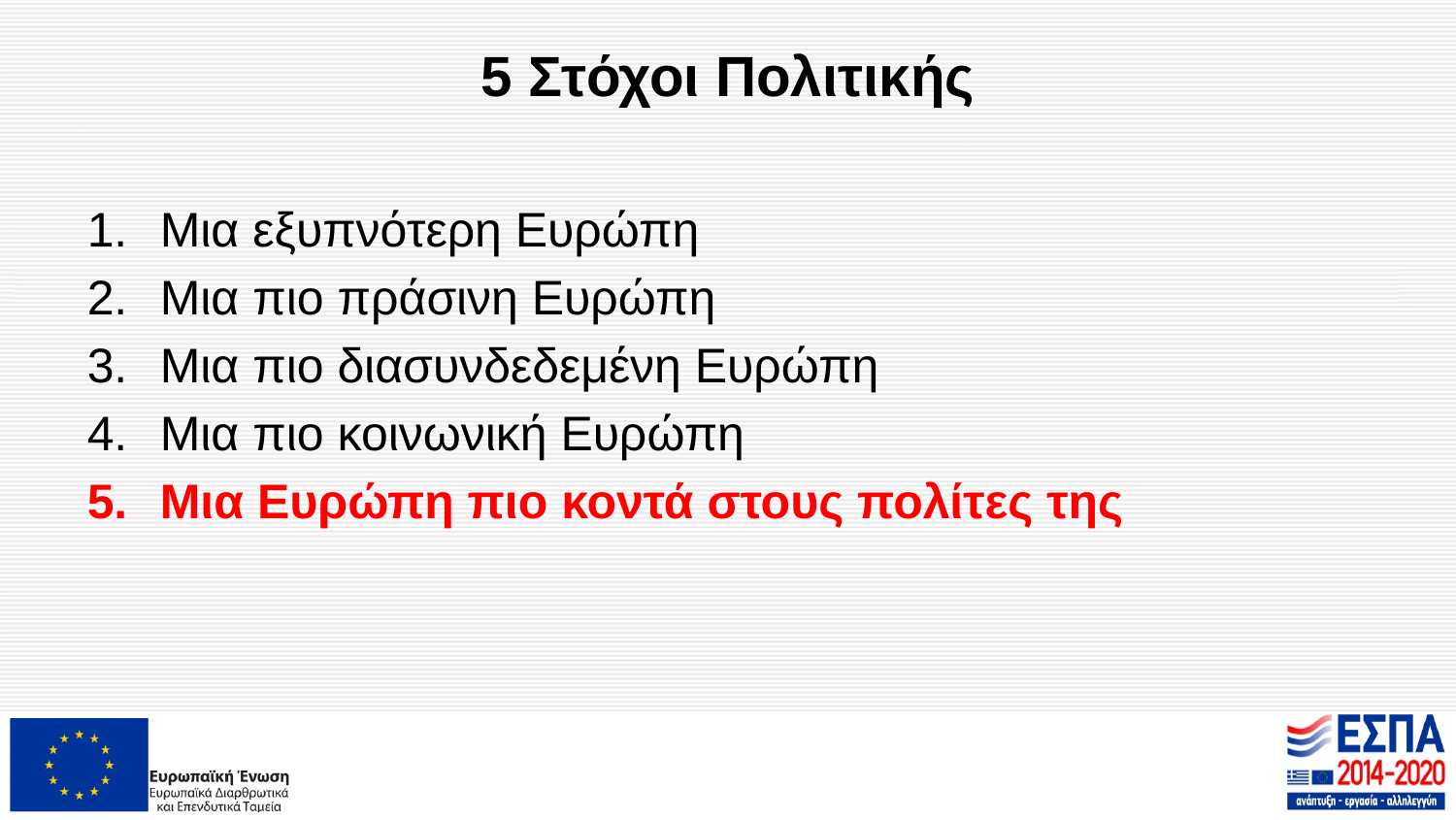

# 5 Στόχοι Πολιτικής
Μια εξυπνότερη Ευρώπη
Μια πιο πράσινη Ευρώπη
Μια πιο διασυνδεδεμένη Ευρώπη
Μια πιο κοινωνική Ευρώπη
Μια Ευρώπη πιο κοντά στους πολίτες της